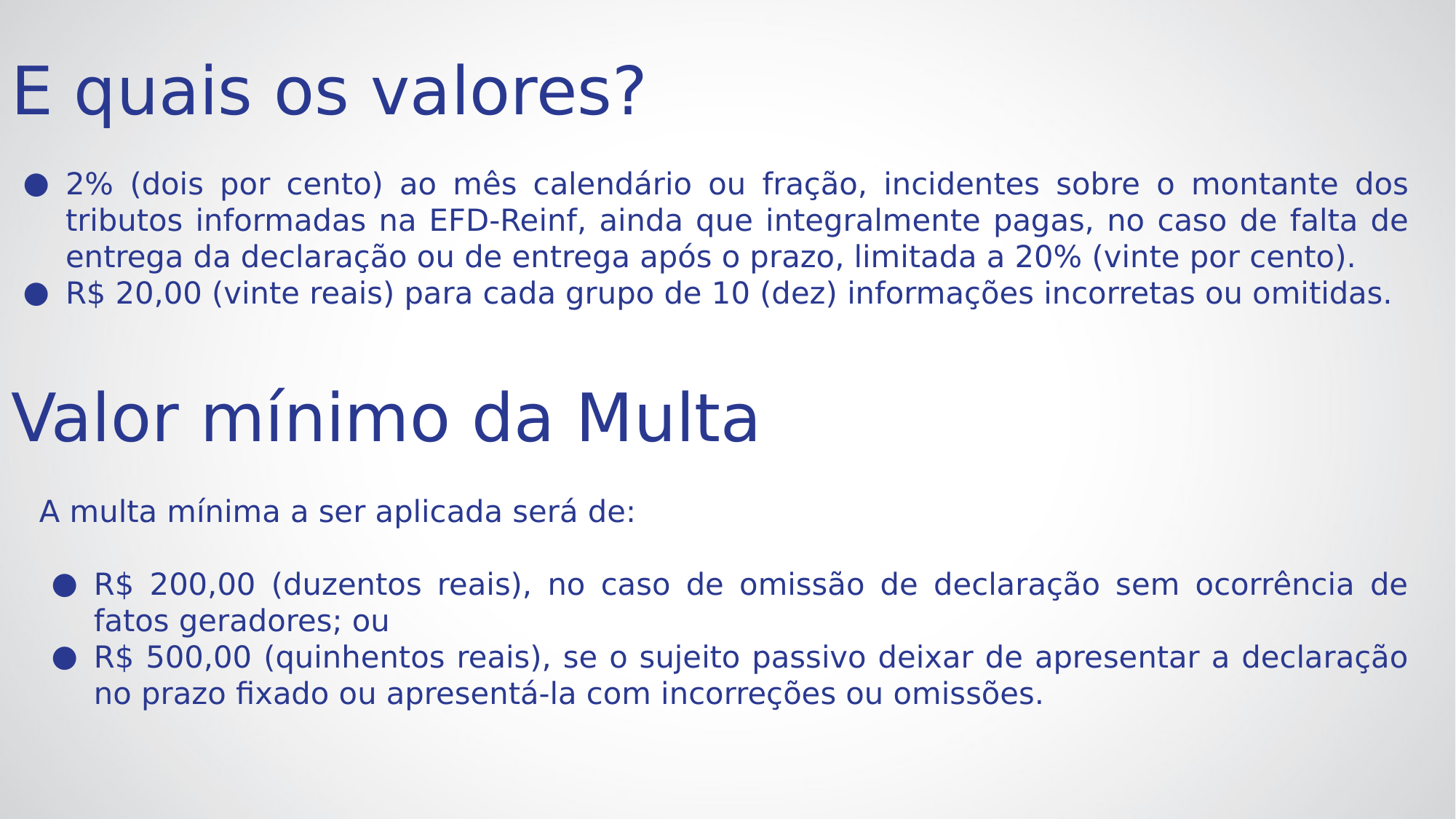

E quais os valores?

2% (dois por cento) ao mês calendário ou fração, incidentes sobre o montante dos tributos informadas na EFD-Reinf, ainda que integralmente pagas, no caso de falta de entrega da declaração ou de entrega após o prazo, limitada a 20% (vinte por cento).
R$ 20,00 (vinte reais) para cada grupo de 10 (dez) informações incorretas ou omitidas.
Valor mínimo da Multa
A multa mínima a ser aplicada será de:

R$ 200,00 (duzentos reais), no caso de omissão de declaração sem ocorrência de fatos geradores; ou
R$ 500,00 (quinhentos reais), se o sujeito passivo deixar de apresentar a declaração no prazo fixado ou apresentá-la com incorreções ou omissões.